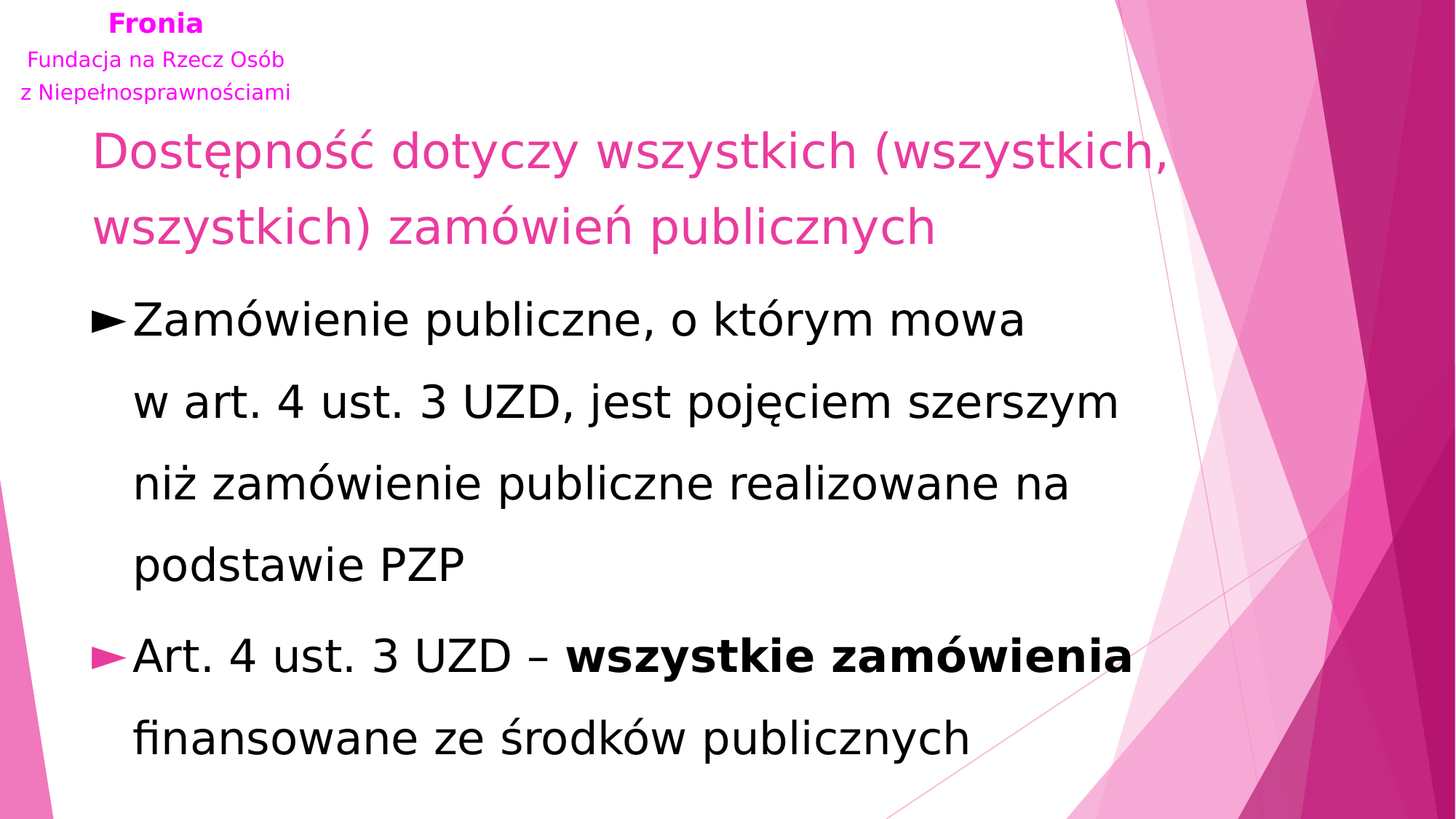

# Dostępność dotyczy wszystkich (wszystkich, wszystkich) zamówień publicznych
Zamówienie publiczne, o którym mowa w art. 4 ust. 3 UZD, jest pojęciem szerszym niż zamówienie publiczne realizowane na podstawie PZP
Art. 4 ust. 3 UZD – wszystkie zamówienia finansowane ze środków publicznych